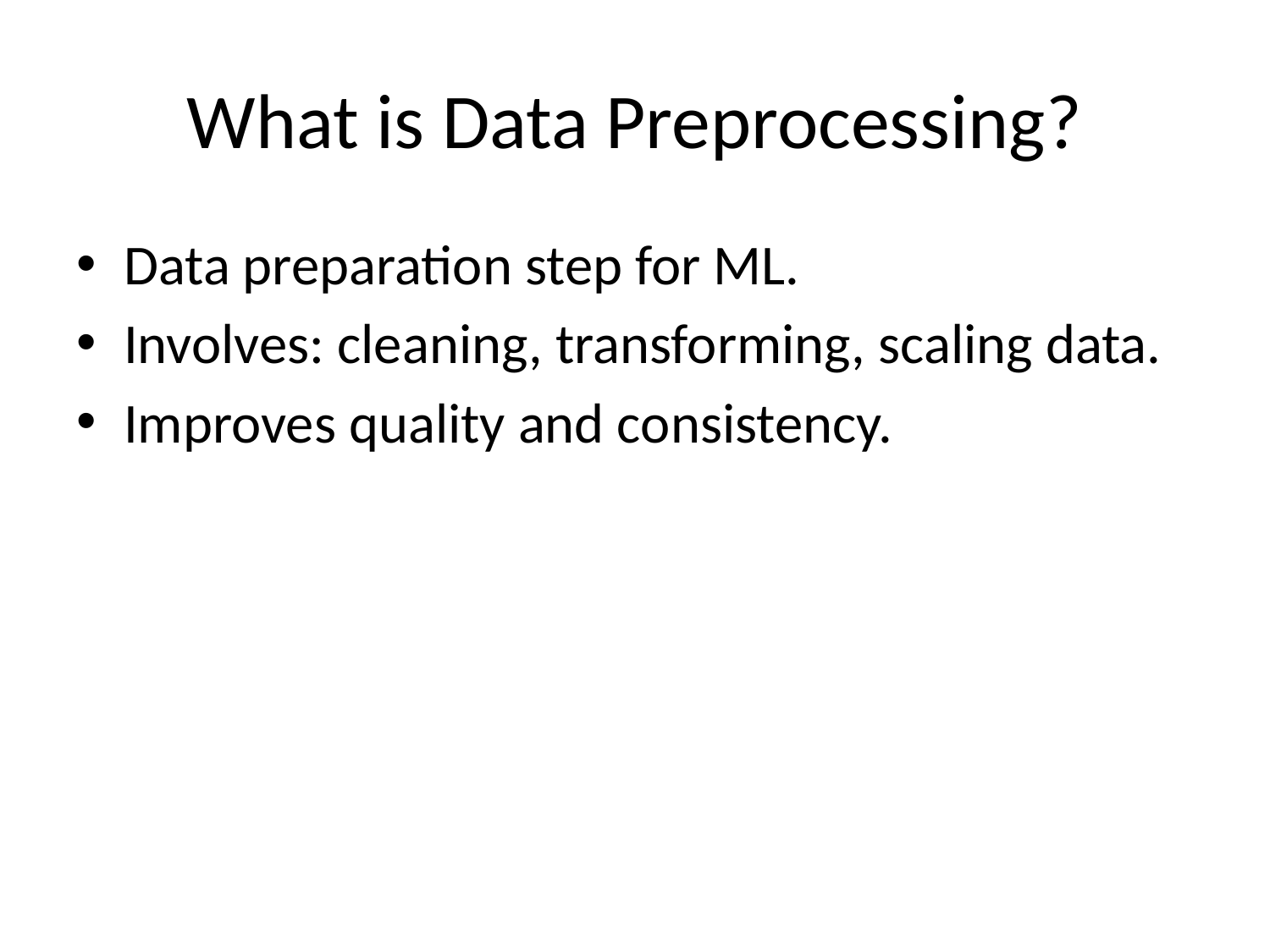

# What is Data Preprocessing?
Data preparation step for ML.
Involves: cleaning, transforming, scaling data.
Improves quality and consistency.